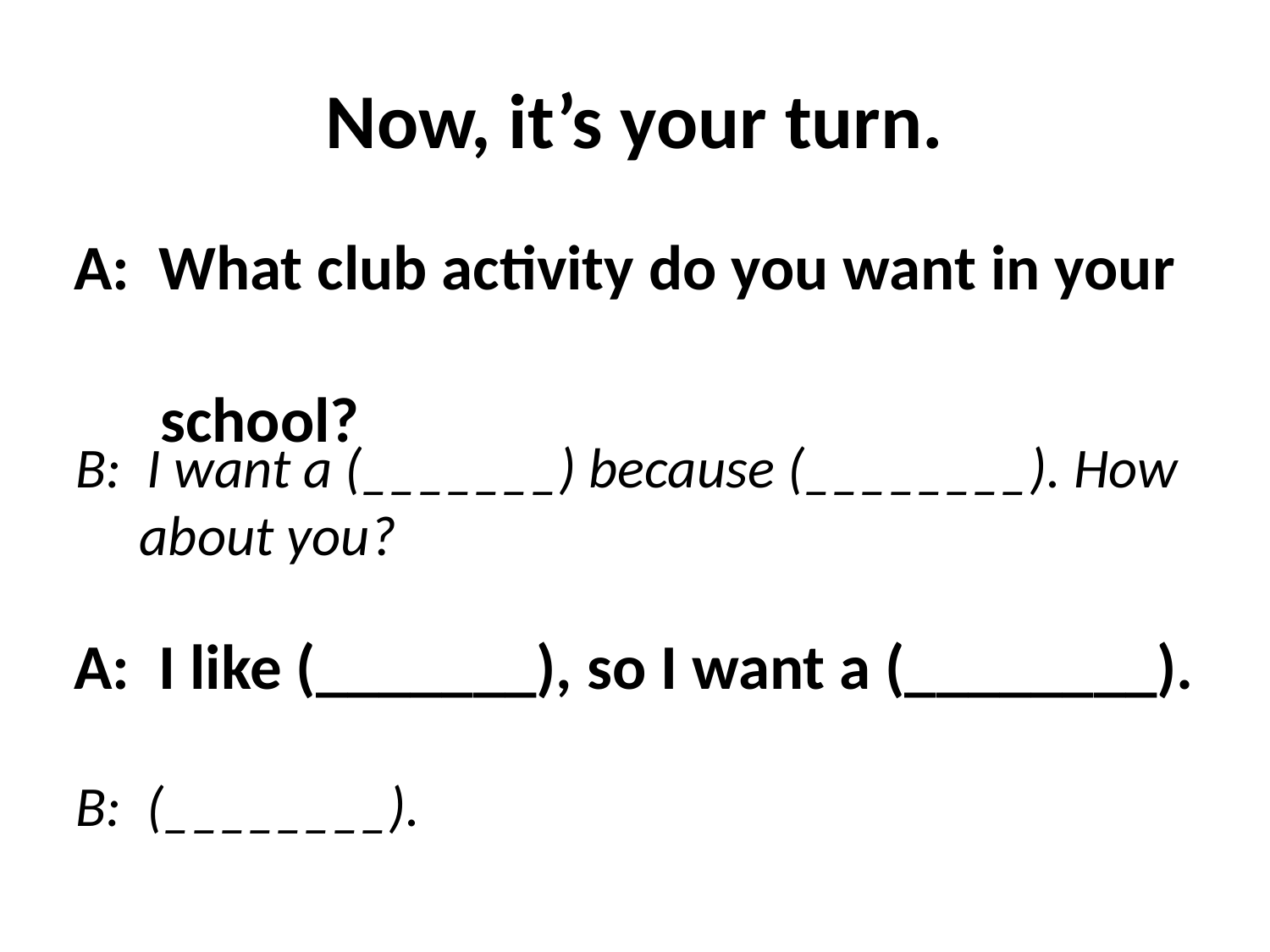

# Now, it’s your turn.
A:  What club activity do you want in your
      school?

B:  I want a (_______) because (________). How
     about you?

A:  I like (_______), so I want a (________).

B:  (________).